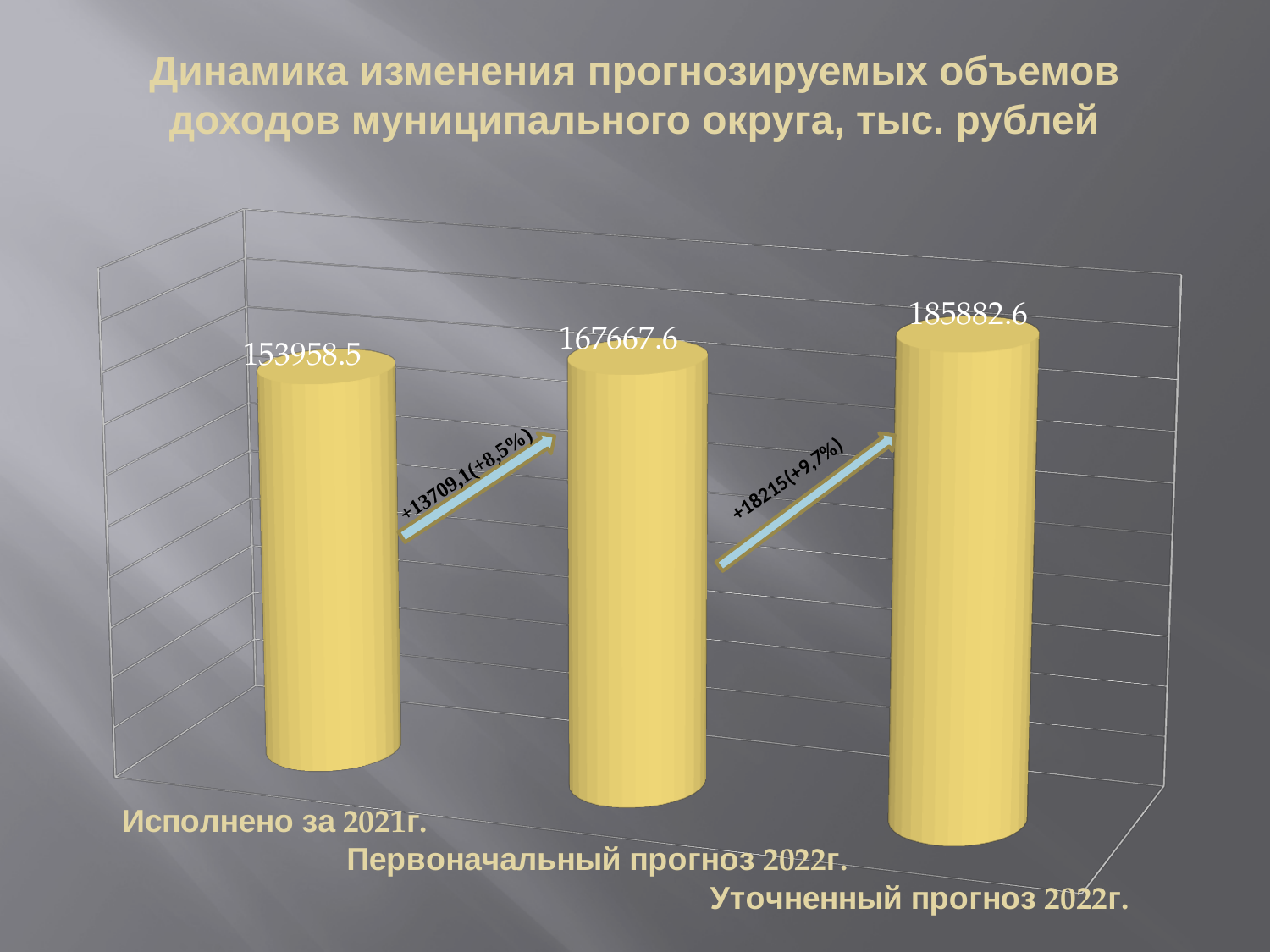

# Динамика изменения прогнозируемых объемов доходов муниципального округа, тыс. рублей

[unsupported chart]